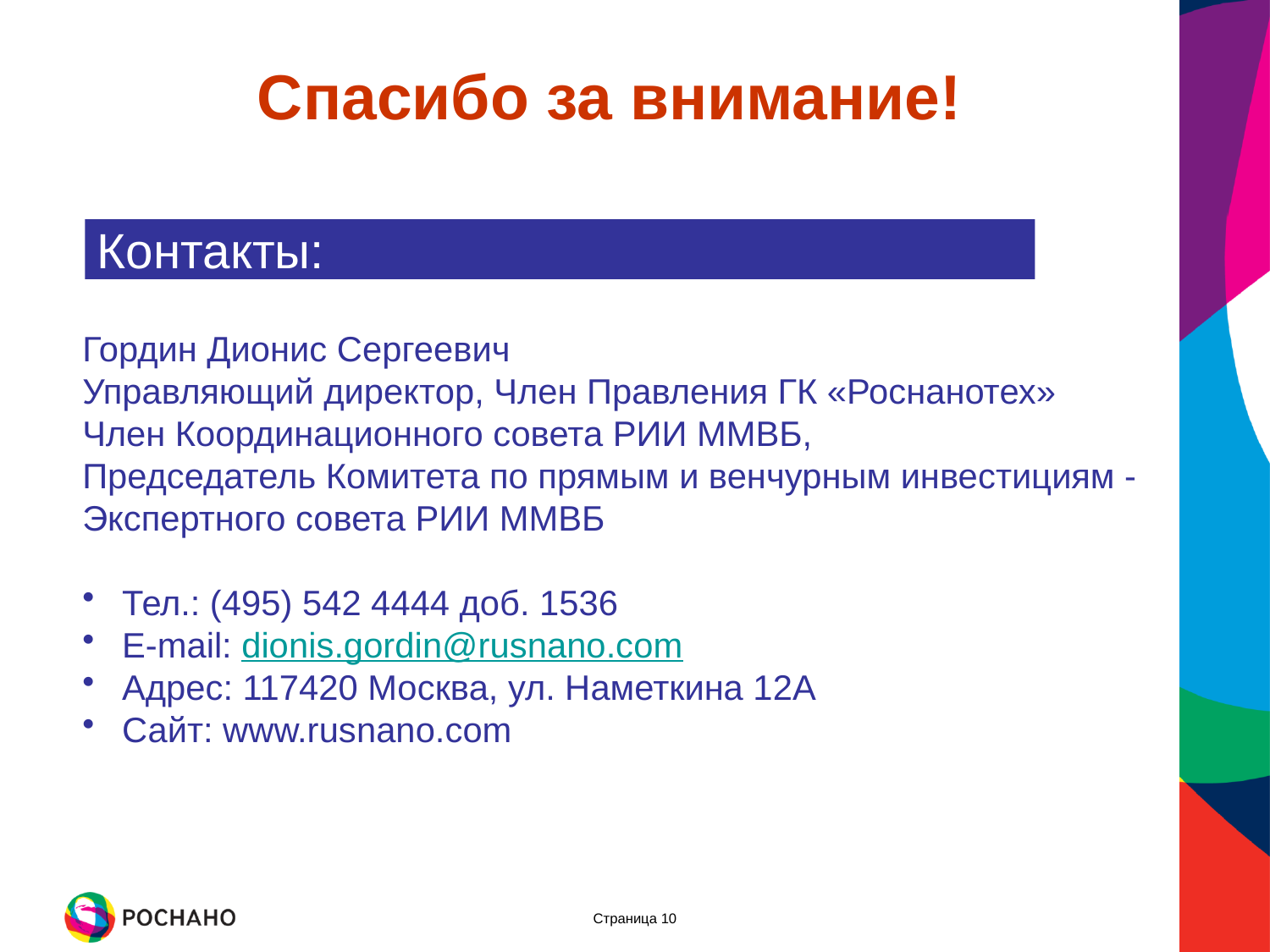

Спасибо за внимание!
Контакты:
Гордин Дионис Сергеевич
Управляющий директор, Член Правления ГК «Роснанотех»
Член Координационного совета РИИ ММВБ,
Председатель Комитета по прямым и венчурным инвестициям - Экспертного совета РИИ ММВБ

 Тел.: (495) 542 4444 доб. 1536
 E-mail: dionis.gordin@rusnano.com
 Адрес: 117420 Москва, ул. Наметкина 12А
 Сайт: www.rusnano.com

Страница 10